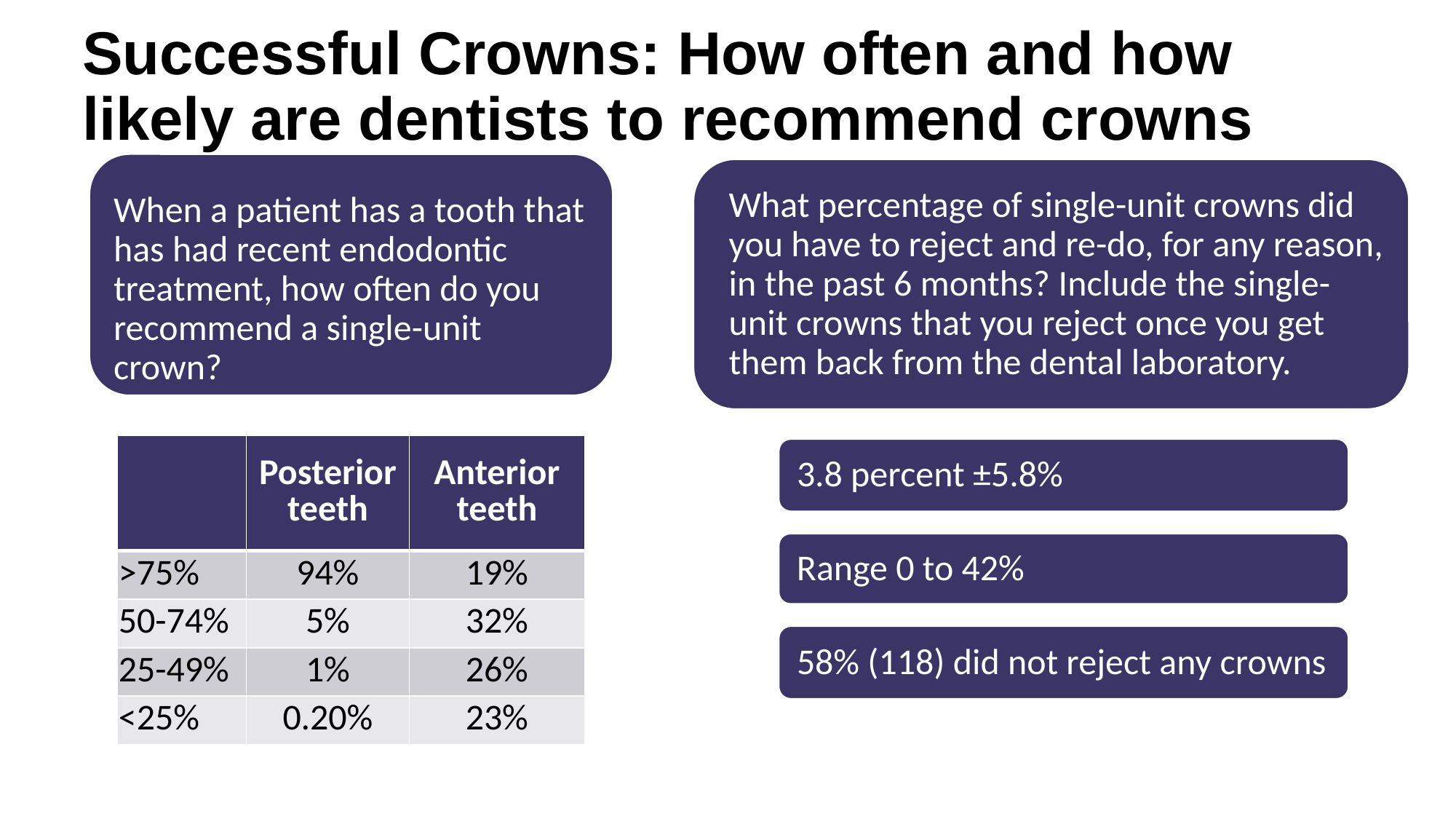

Successful Crowns: How often and how likely are dentists to recommend crowns
# How often do you recommend a crown?

When a patient has a tooth that has had recent endodontic treatment, how often do you recommend a single-unit crown?
What percentage of single-unit crowns did you have to reject and re-do, for any reason, in the past 6 months? Include the single-unit crowns that you reject once you get them back from the dental laboratory.
3.8 percent ±5.8%
Range 0 to 42%
58% (118) did not reject any crowns
|  | Posterior teeth | Anterior teeth |
| --- | --- | --- |
| >75% | 94% | 19% |
| 50-74% | 5% | 32% |
| 25-49% | 1% | 26% |
| <25% | 0.20% | 23% |